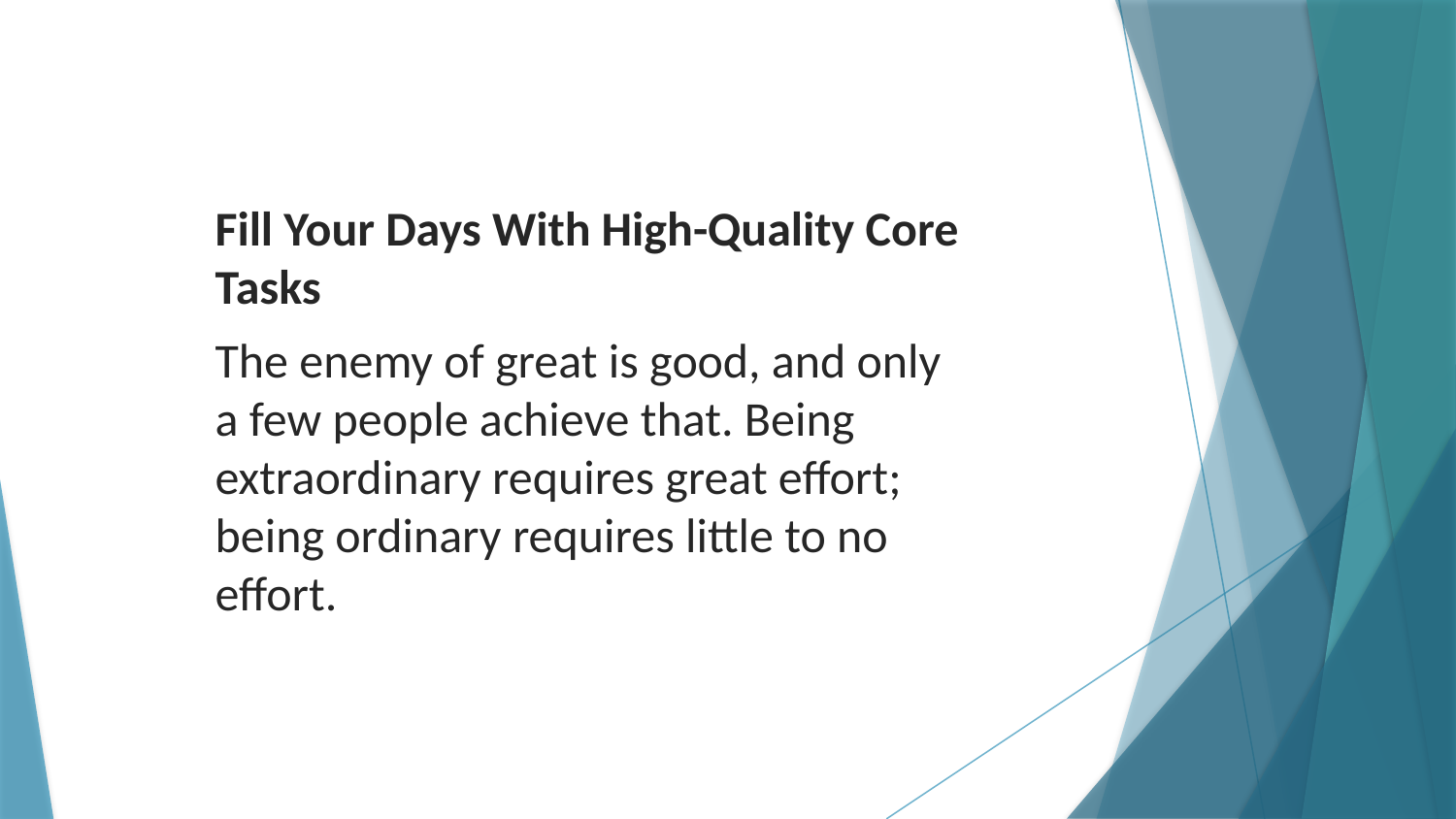

Fill Your Days With High-Quality Core Tasks
The enemy of great is good, and only a few people achieve that. Being extraordinary requires great effort; being ordinary requires little to no effort.